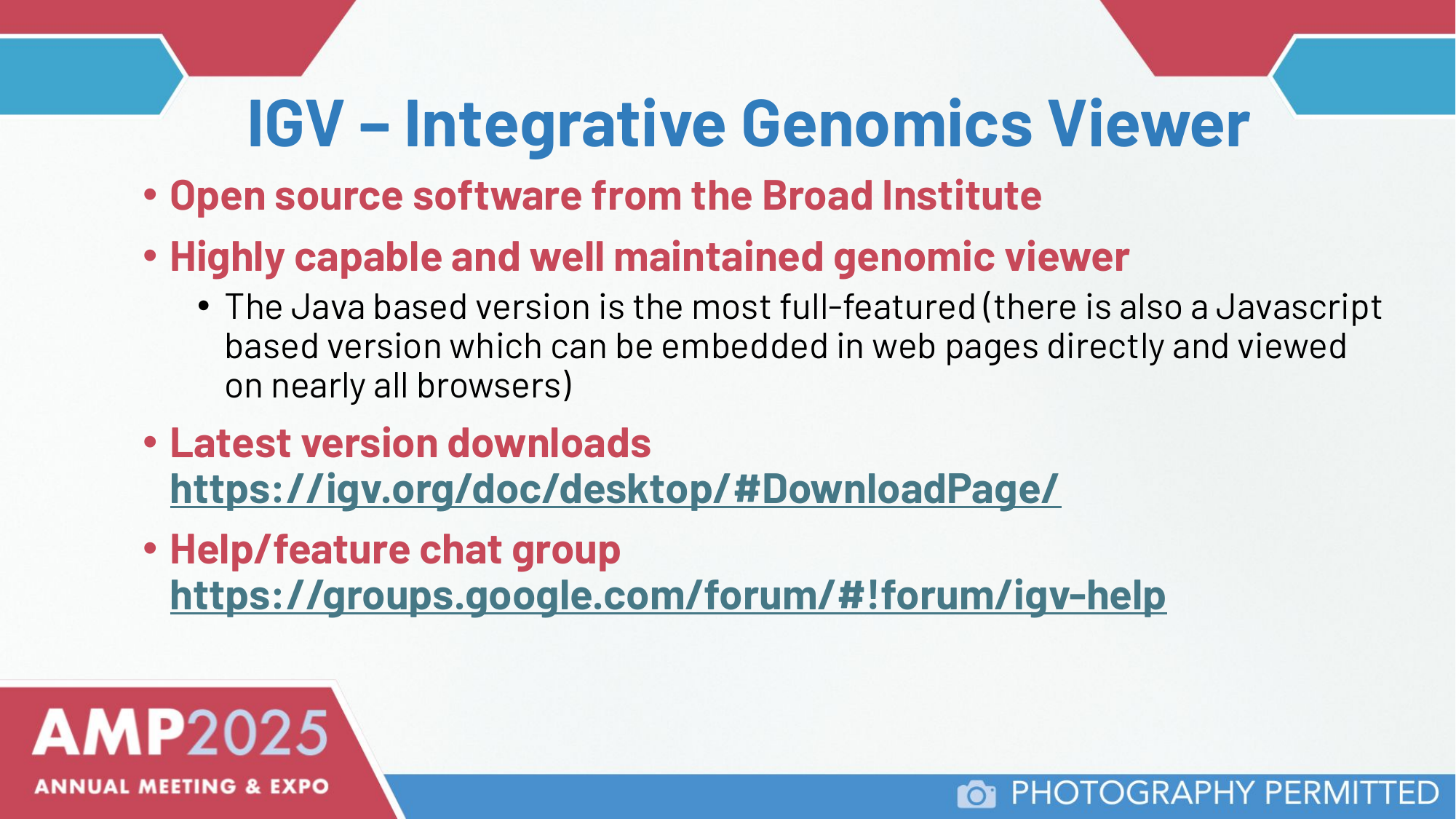

# IGV – Integrative Genomics Viewer
Open source software from the Broad Institute
Highly capable and well maintained genomic viewer
The Java based version is the most full-featured (there is also a Javascript based version which can be embedded in web pages directly and viewed on nearly all browsers)
Latest version downloads
https://igv.org/doc/desktop/#DownloadPage/
Help/feature chat group
https://groups.google.com/forum/#!forum/igv-help